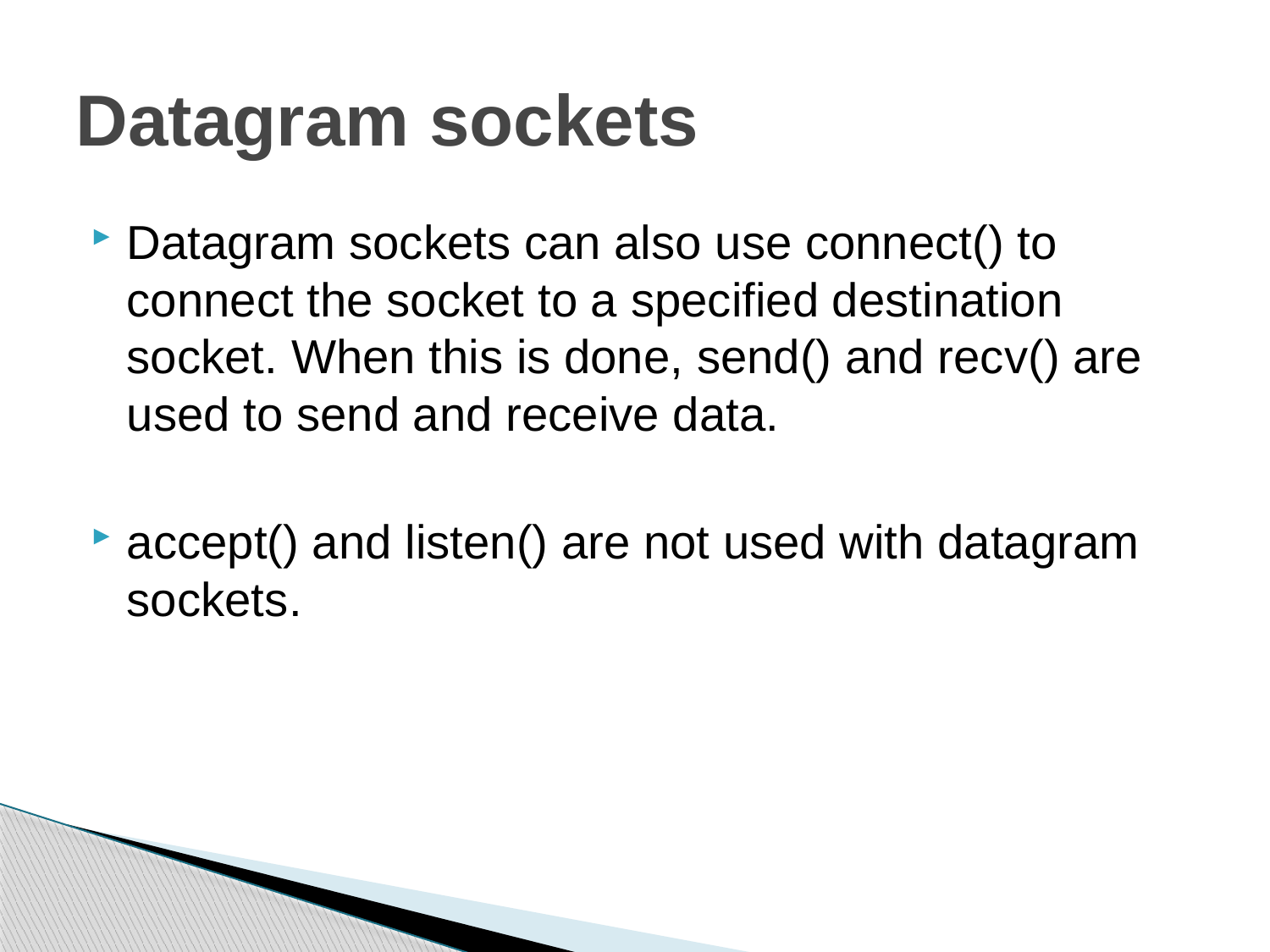

# Datagram sockets
Datagram sockets can also use connect() to connect the socket to a specified destination socket. When this is done, send() and recv() are used to send and receive data.

accept() and listen() are not used with datagram sockets.